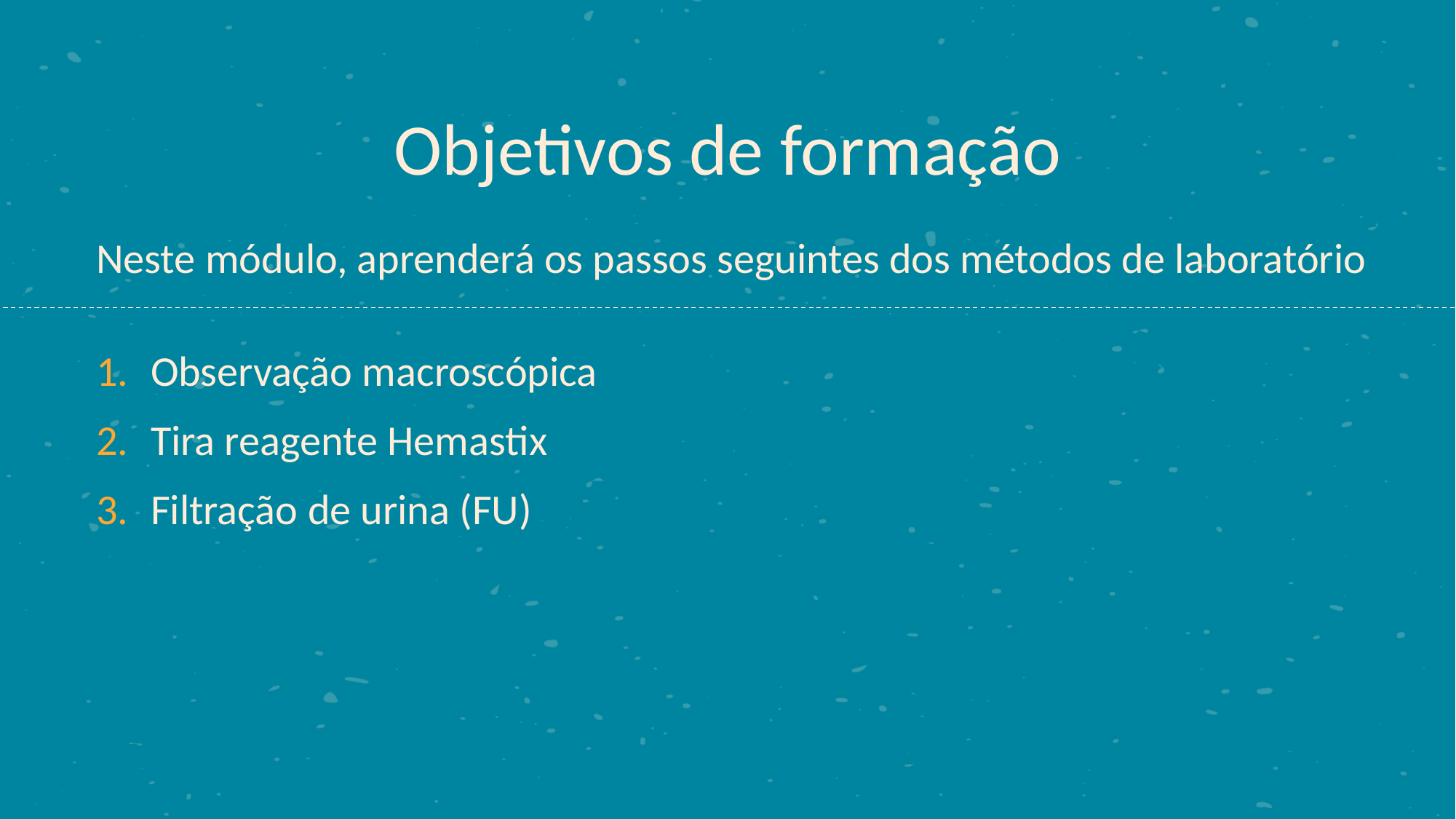

# Objetivos de formação
Neste módulo, aprenderá os passos seguintes dos métodos de laboratório

Observação macroscópica
Tira reagente Hemastix
Filtração de urina (FU)